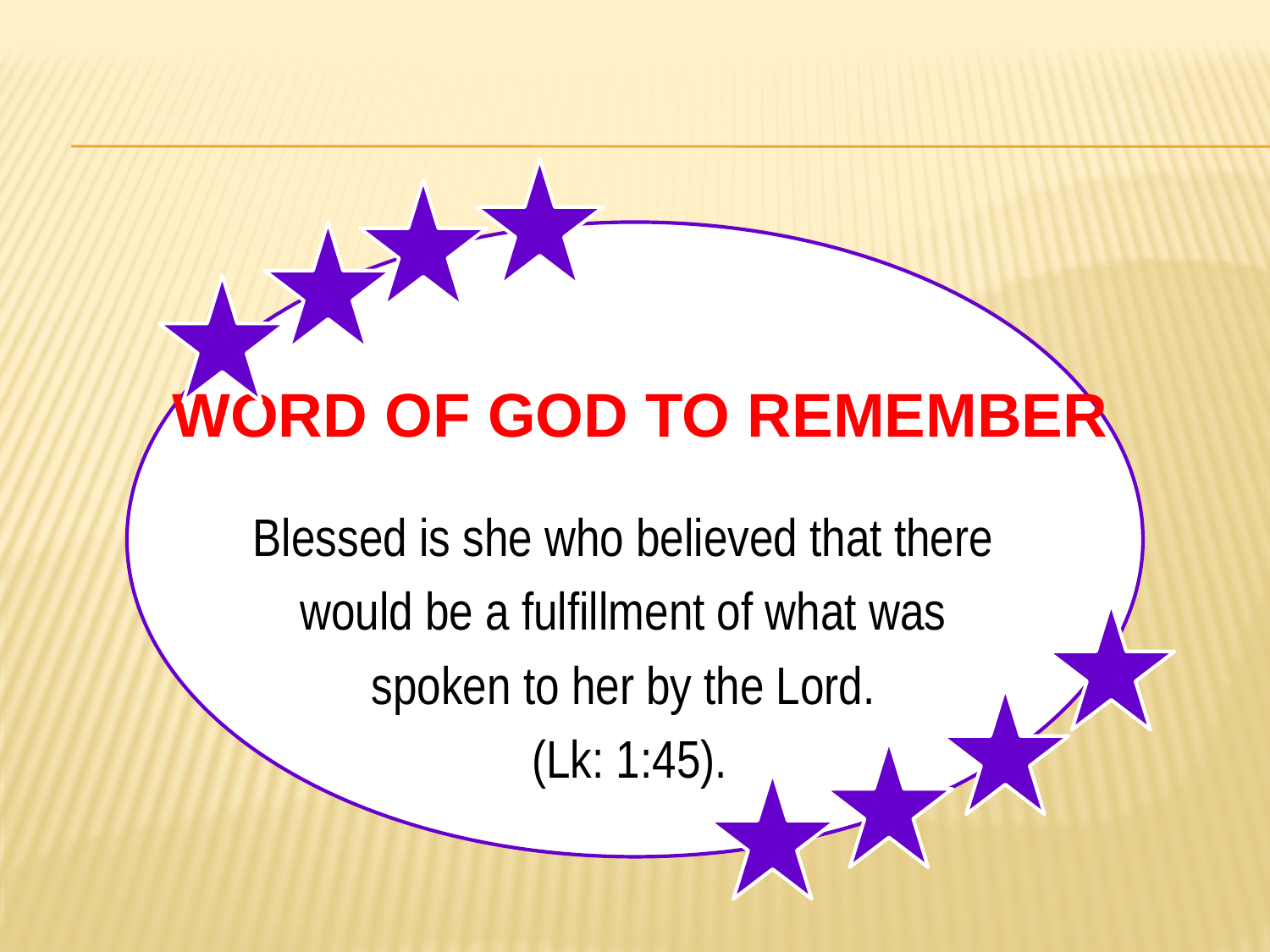

# Word of God to Remember
Blessed is she who believed that there
would be a fulfillment of what was
spoken to her by the Lord.
(Lk: 1:45).